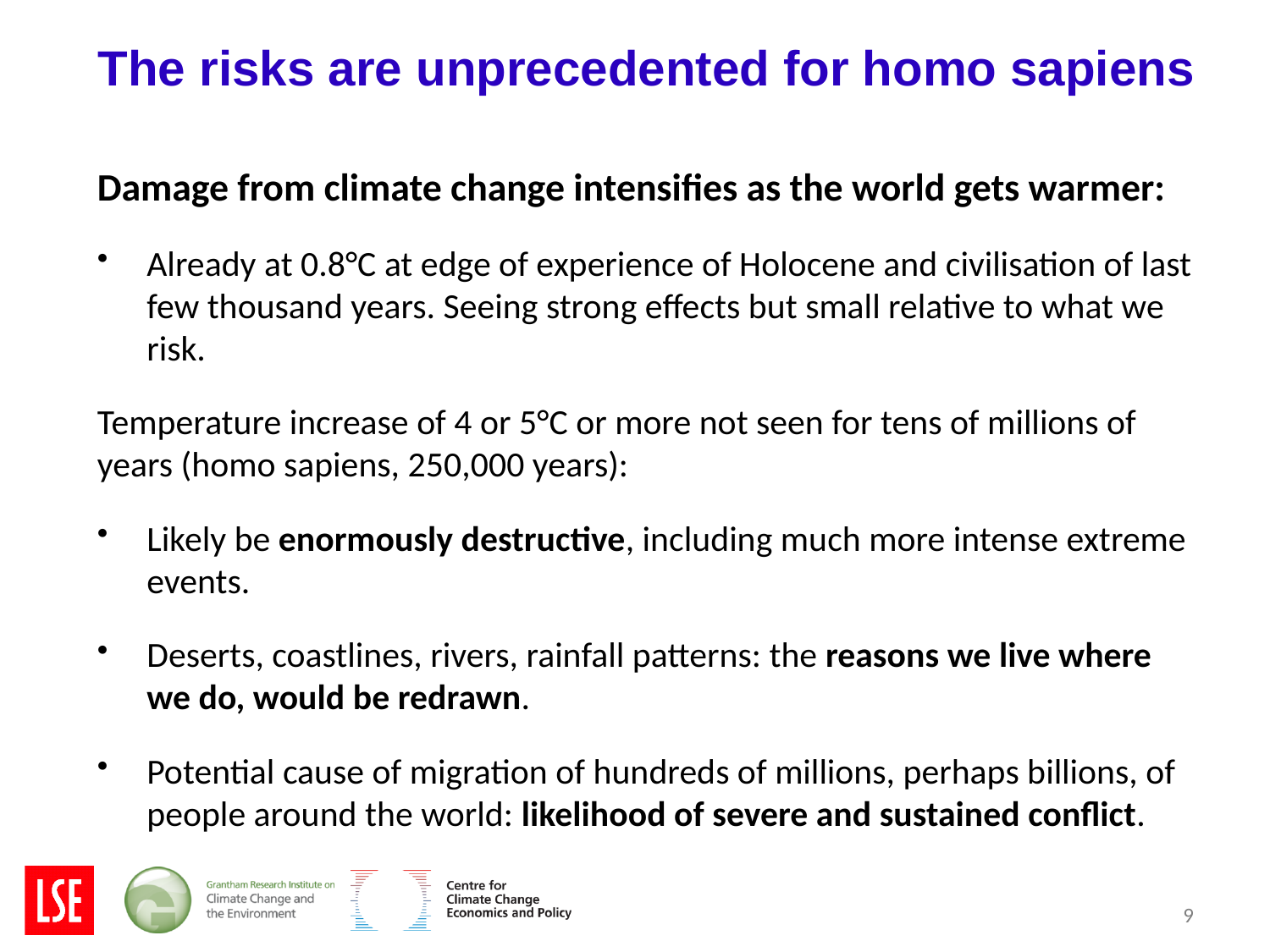

# The risks are unprecedented for homo sapiens
Damage from climate change intensifies as the world gets warmer:
Already at 0.8°C at edge of experience of Holocene and civilisation of last few thousand years. Seeing strong effects but small relative to what we risk.
Temperature increase of 4 or 5°C or more not seen for tens of millions of years (homo sapiens, 250,000 years):
Likely be enormously destructive, including much more intense extreme events.
Deserts, coastlines, rivers, rainfall patterns: the reasons we live where we do, would be redrawn.
Potential cause of migration of hundreds of millions, perhaps billions, of people around the world: likelihood of severe and sustained conflict.